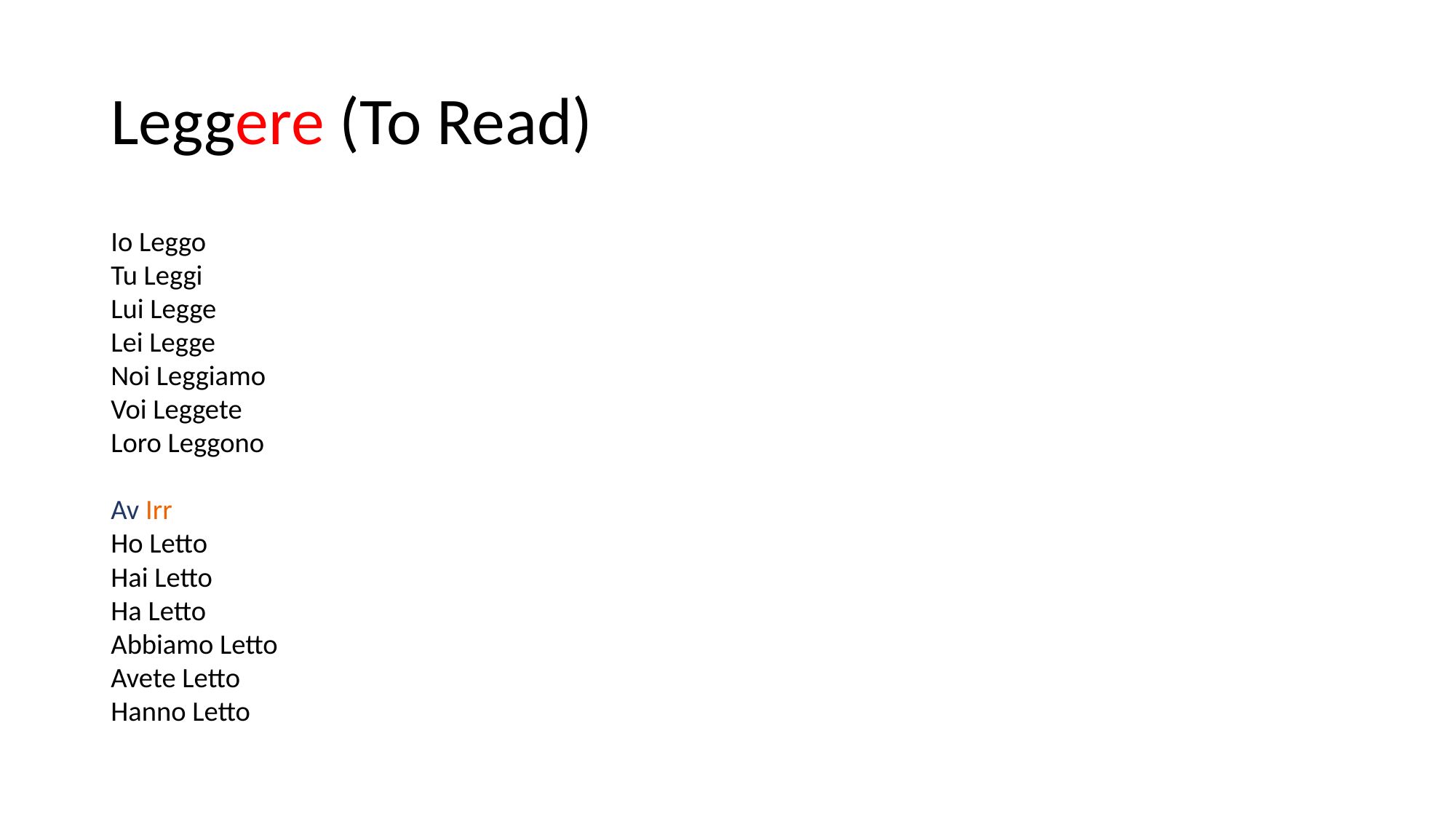

# Leggere (To Read)
Io Leggo
Tu Leggi
Lui Legge
Lei Legge
Noi Leggiamo
Voi Leggete
Loro Leggono

Av Irr
Ho Letto
Hai Letto
Ha Letto
Abbiamo Letto
Avete Letto
Hanno Letto